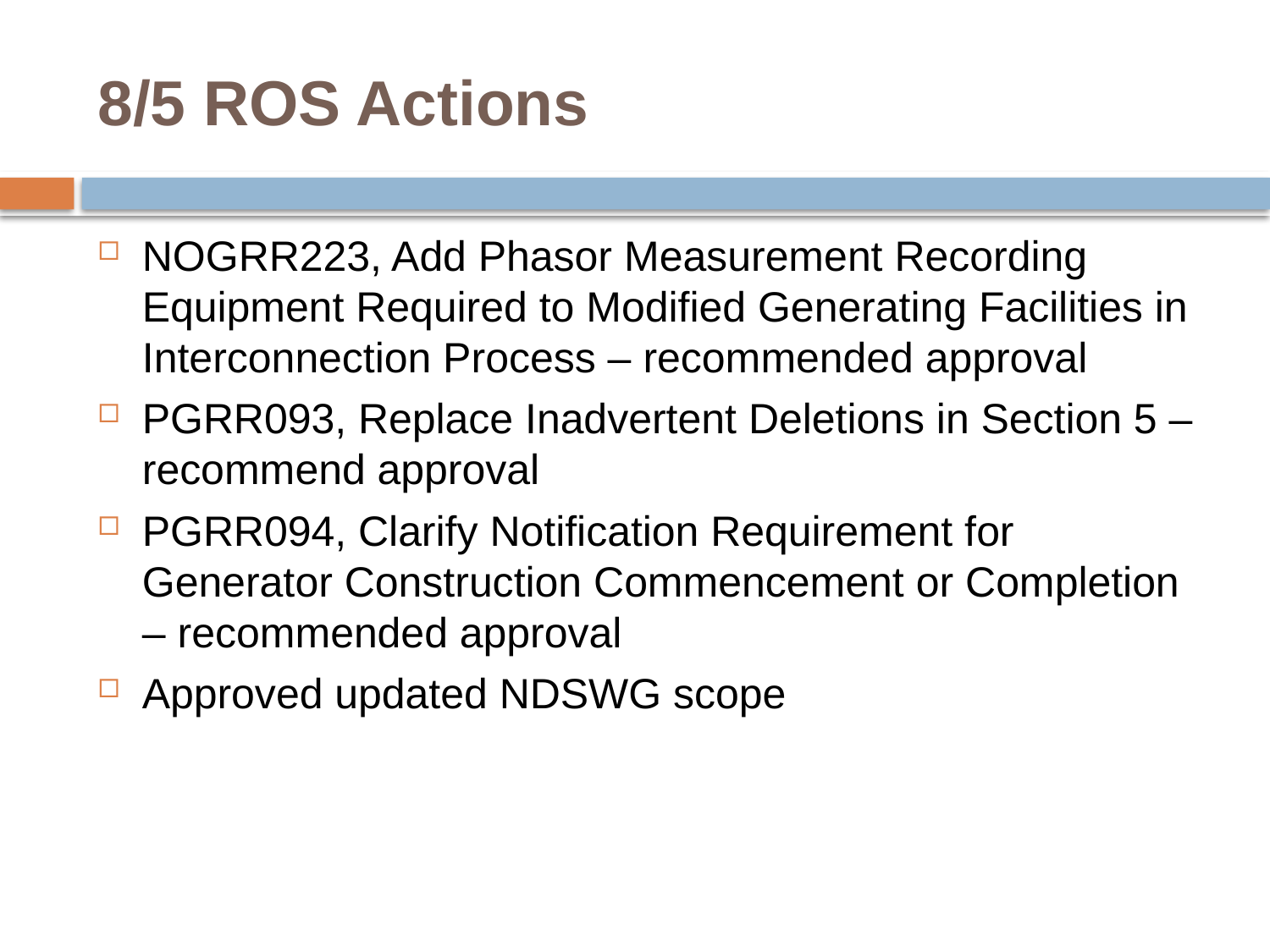

# 8/5 ROS Actions
NOGRR223, Add Phasor Measurement Recording Equipment Required to Modified Generating Facilities in Interconnection Process – recommended approval
PGRR093, Replace Inadvertent Deletions in Section 5 – recommend approval
PGRR094, Clarify Notification Requirement for Generator Construction Commencement or Completion – recommended approval
Approved updated NDSWG scope